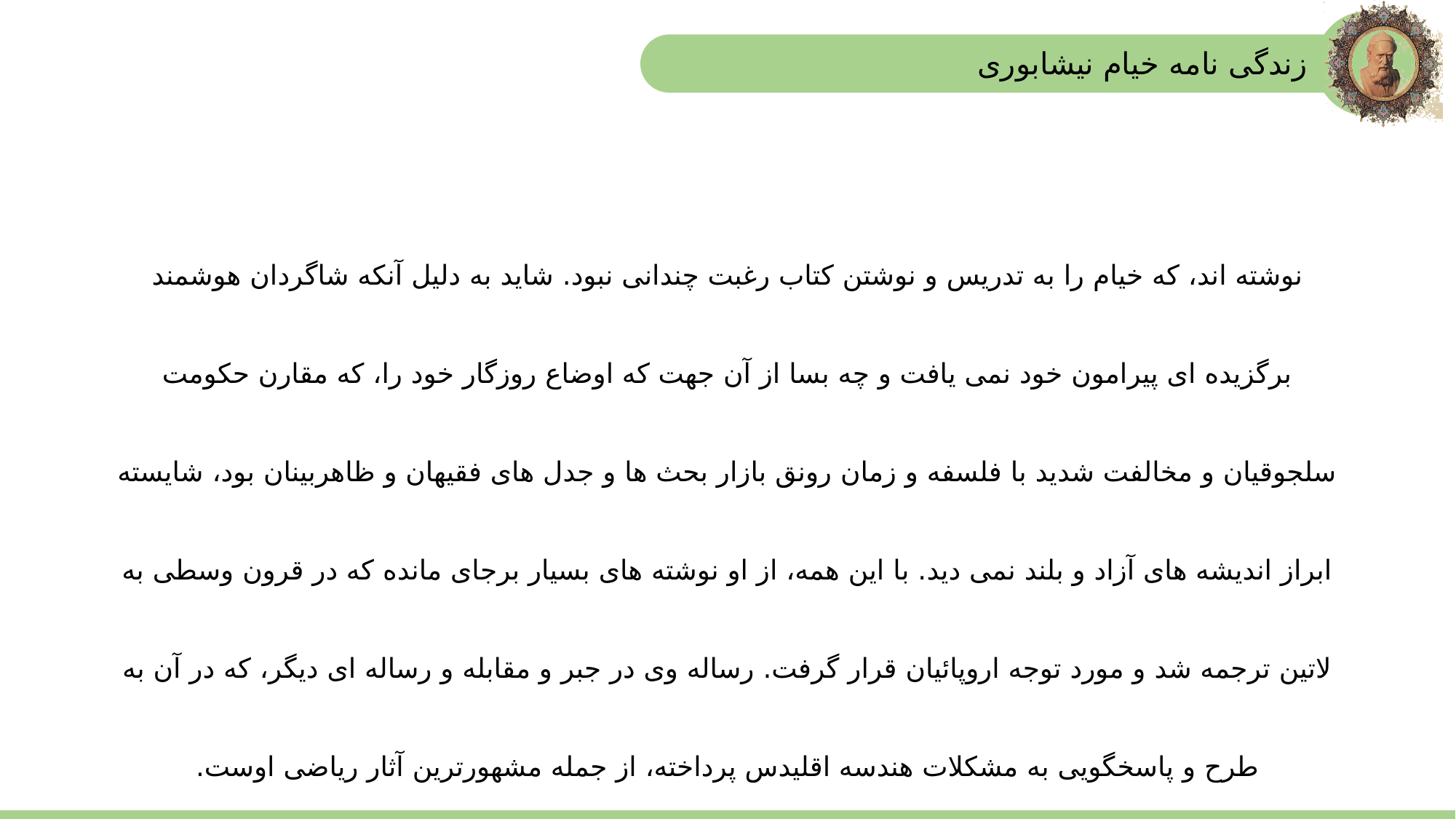

زندگی نامه خیام نیشابوری
نوشته اند، که خیام را به تدریس و نوشتن کتاب رغبت چندانی نبود. شاید به دلیل آنکه شاگردان هوشمند برگزیده ای پیرامون خود نمی یافت و چه بسا از آن جهت که اوضاع روزگار خود را، که مقارن حکومت سلجوقیان و مخالفت شدید با فلسفه و زمان رونق بازار بحث ها و جدل های فقیهان و ظاهربینان بود، شایسته ابراز اندیشه های آزاد و بلند نمی دید. با این همه، از او نوشته های بسیار برجای مانده که در قرون وسطی به لاتین ترجمه شد و مورد توجه اروپائیان قرار گرفت. رساله وی در جبر و مقابله و رساله ای دیگر، که در آن به طرح و پاسخگویی به مشکلات هندسه اقلیدس پرداخته، از جمله مشهورترین آثار ریاضی اوست.